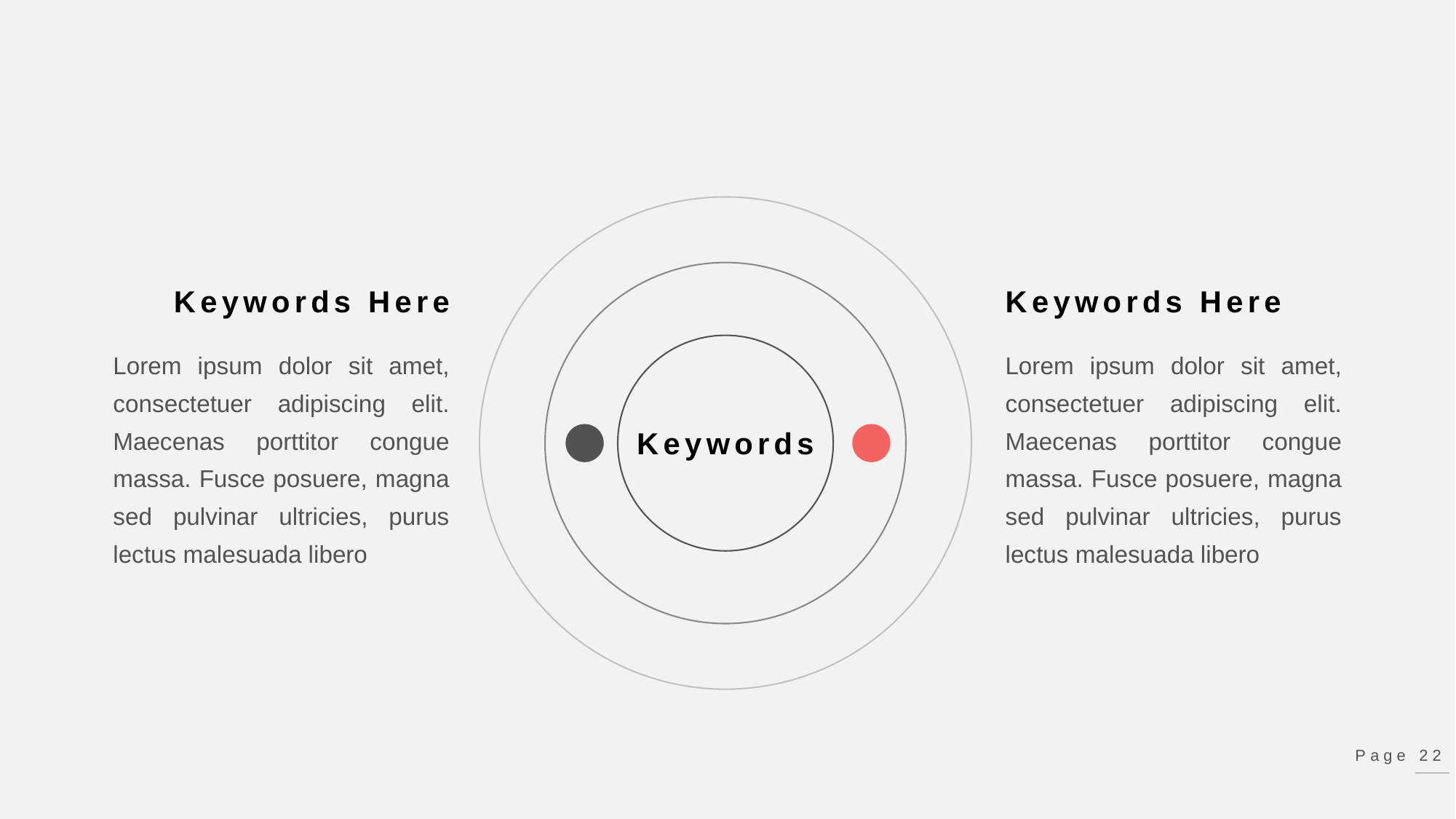

Keywords Here
Keywords Here

Lorem ipsum dolor sit amet, consectetuer adipiscing elit. Maecenas porttitor congue massa. Fusce posuere, magna sed pulvinar ultricies, purus lectus malesuada libero
Lorem ipsum dolor sit amet, consectetuer adipiscing elit. Maecenas porttitor congue massa. Fusce posuere, magna sed pulvinar ultricies, purus lectus malesuada libero
Keywords

Page 22